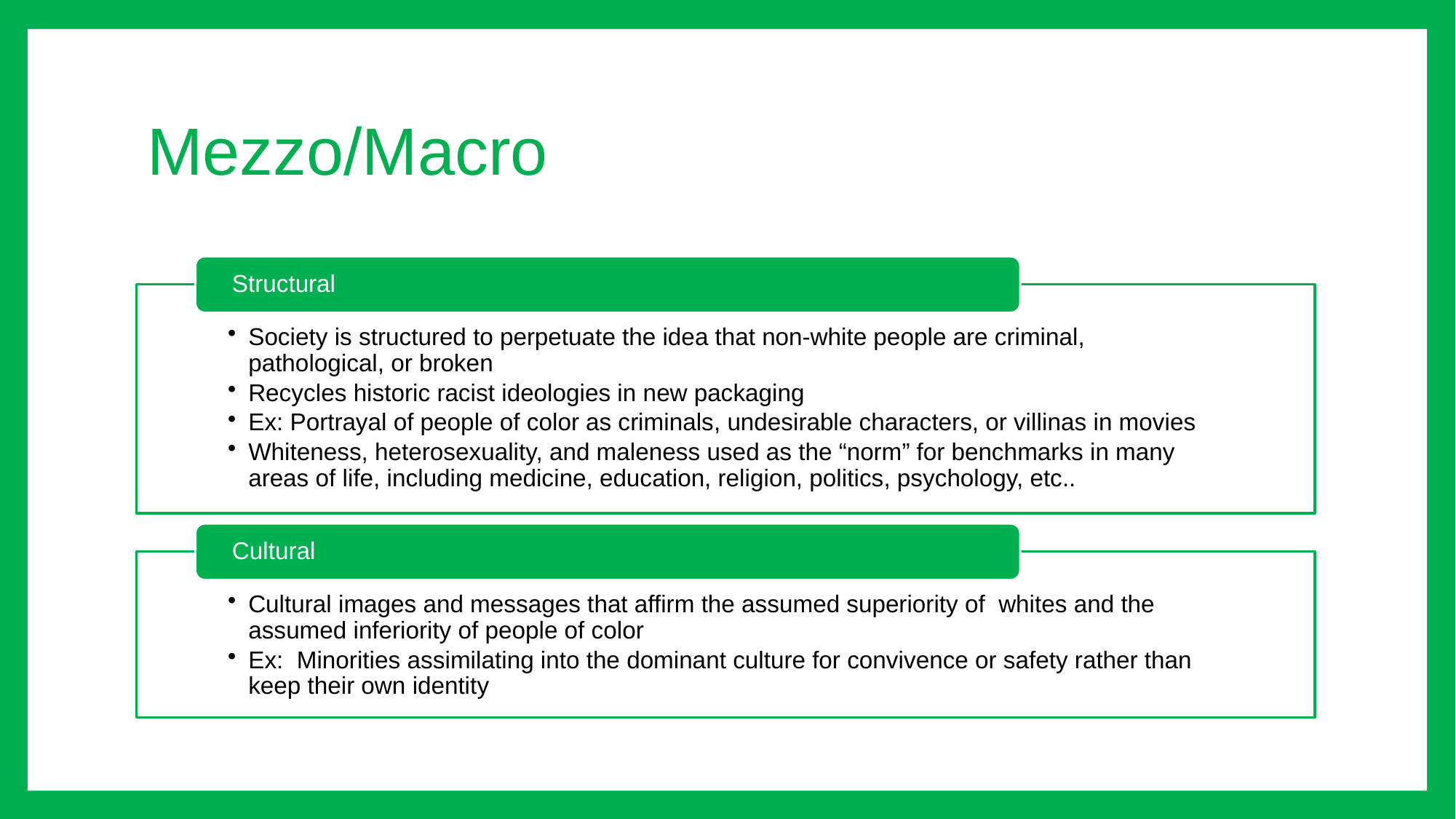

# Mezzo/Macro
Society is structured to perpetuate the idea that non-white people are criminal, pathological, or broken
Recycles historic racist ideologies in new packaging
Ex: Portrayal of people of color as criminals, undesirable characters, or villinas in movies
Whiteness, heterosexuality, and maleness used as the “norm” for benchmarks in many areas of life, including medicine, education, religion, politics, psychology, etc..
Structural
Cultural images and messages that affirm the assumed superiority of  whites and the assumed inferiority of people of color
Ex:  Minorities assimilating into the dominant culture for convivence or safety rather than keep their own identity
Cultural